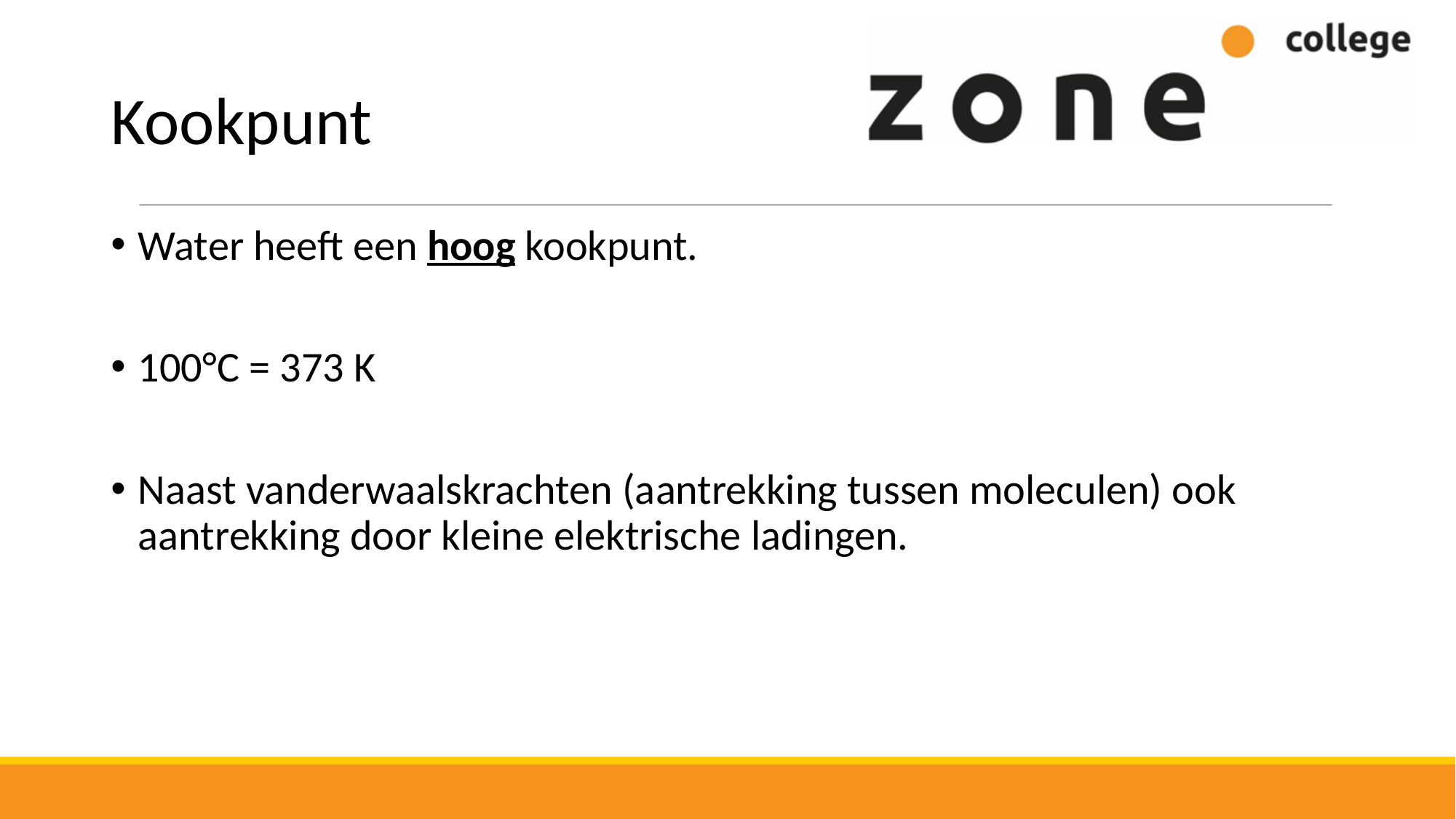

# Kookpunt
Water heeft een hoog kookpunt.

100°C = 373 K

Naast vanderwaalskrachten (aantrekking tussen moleculen) ook aantrekking door kleine elektrische ladingen.